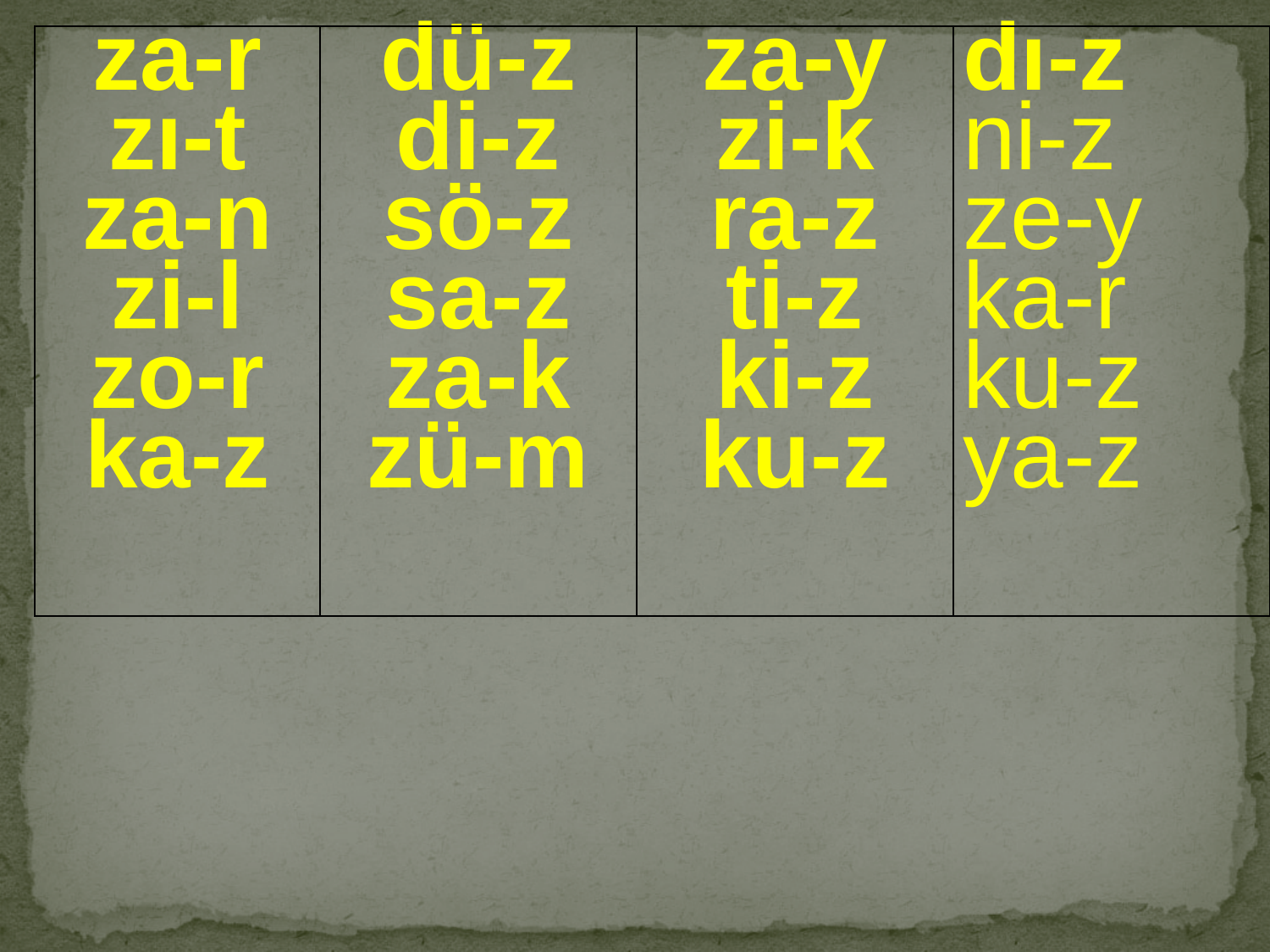

| za-r zı-t za-n zi-l zo-r ka-z | dü-z di-z sö-z sa-z za-k zü-m | za-y zi-k ra-z ti-z ki-z ku-z | dı-z ni-z ze-y ka-r ku-z ya-z |
| --- | --- | --- | --- |